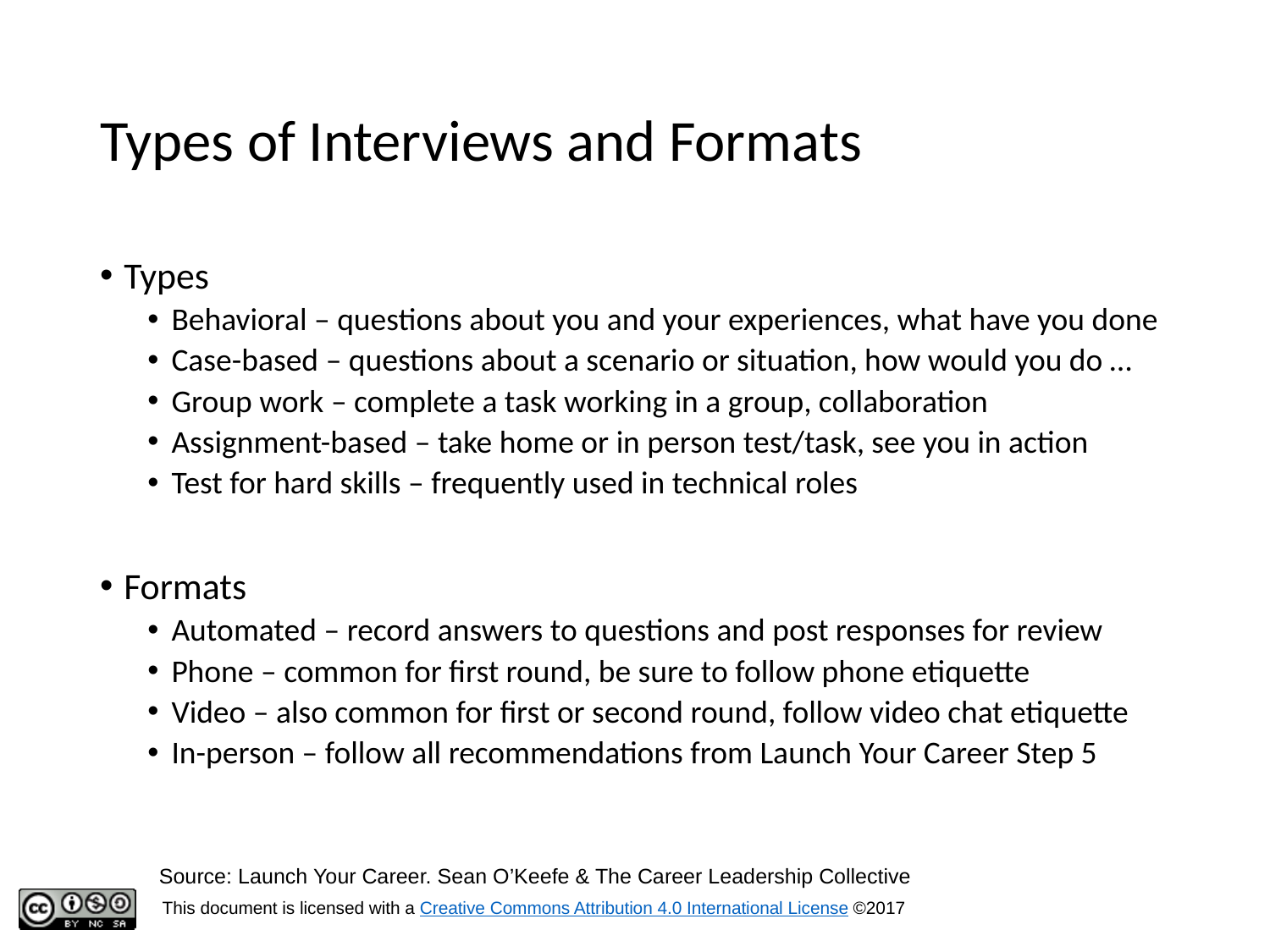

# Types of Interviews and Formats
Types
Behavioral – questions about you and your experiences, what have you done
Case-based – questions about a scenario or situation, how would you do …
Group work – complete a task working in a group, collaboration
Assignment-based – take home or in person test/task, see you in action
Test for hard skills – frequently used in technical roles

Formats
Automated – record answers to questions and post responses for review
Phone – common for first round, be sure to follow phone etiquette
Video – also common for first or second round, follow video chat etiquette
In-person – follow all recommendations from Launch Your Career Step 5
Source: Launch Your Career. Sean O’Keefe & The Career Leadership Collective